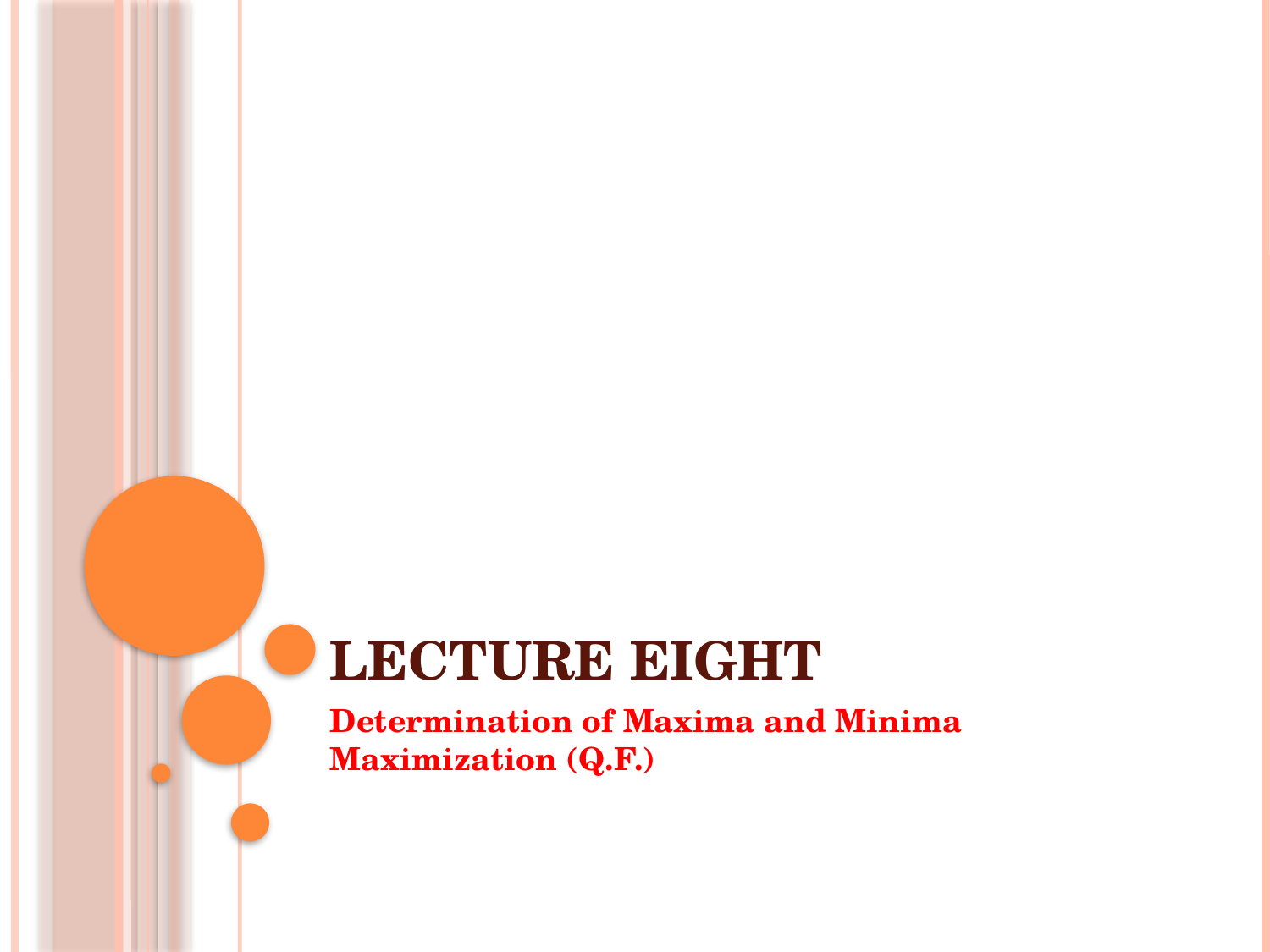

# Lecture Eight
Determination of Maxima and Minima Maximization (Q.F.)